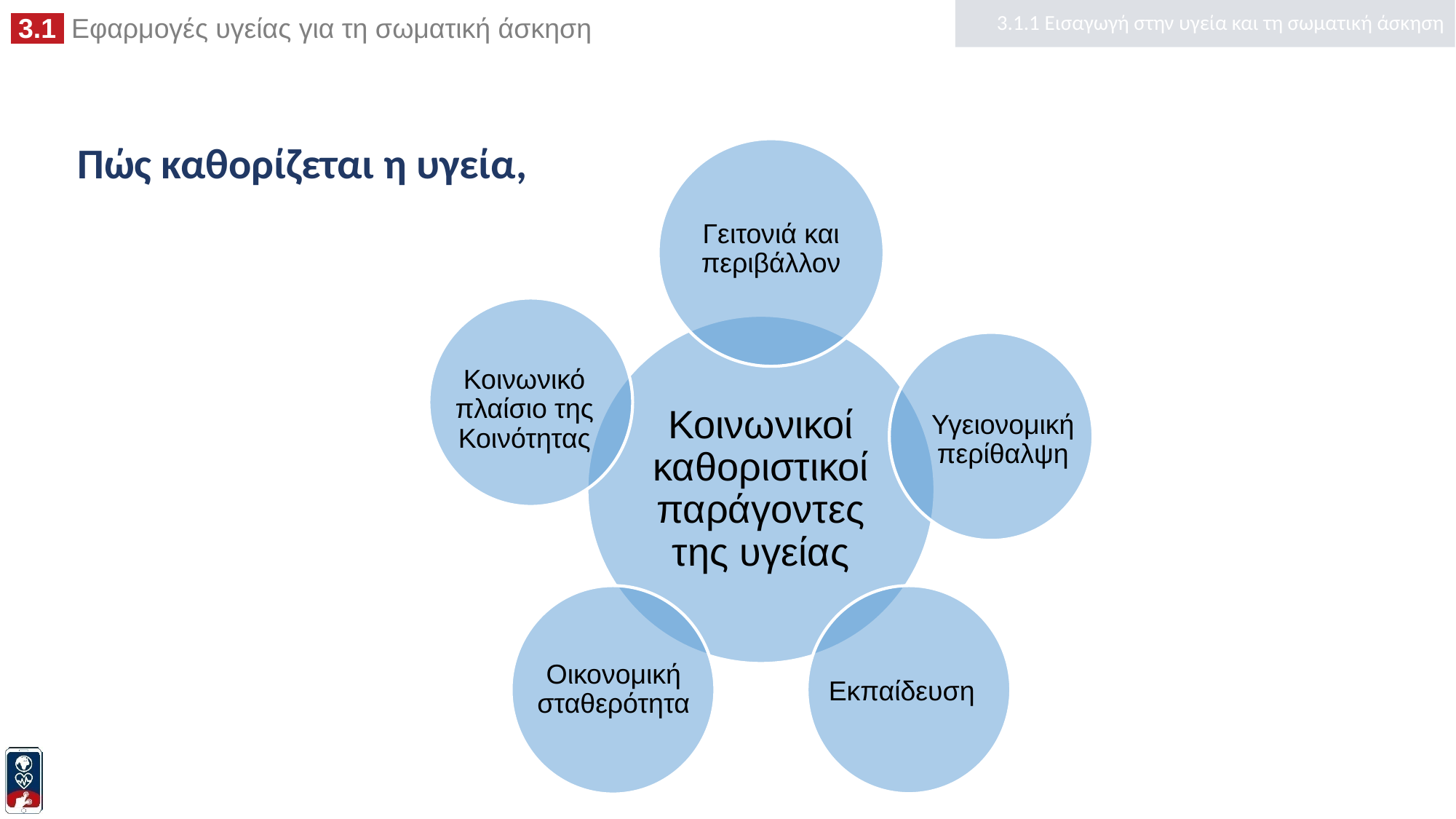

3.1.1 Εισαγωγή στην υγεία και τη σωματική άσκηση
# Πώς καθορίζεται η υγεία,

Γειτονιά και περιβάλλον

Κοινωνικό πλαίσιο της Κοινότητας
Κοινωνικοί καθοριστικοί παράγοντες της υγείας
Υγειονομική περίθαλψη

Οικονομική σταθερότητα
Εκπαίδευση